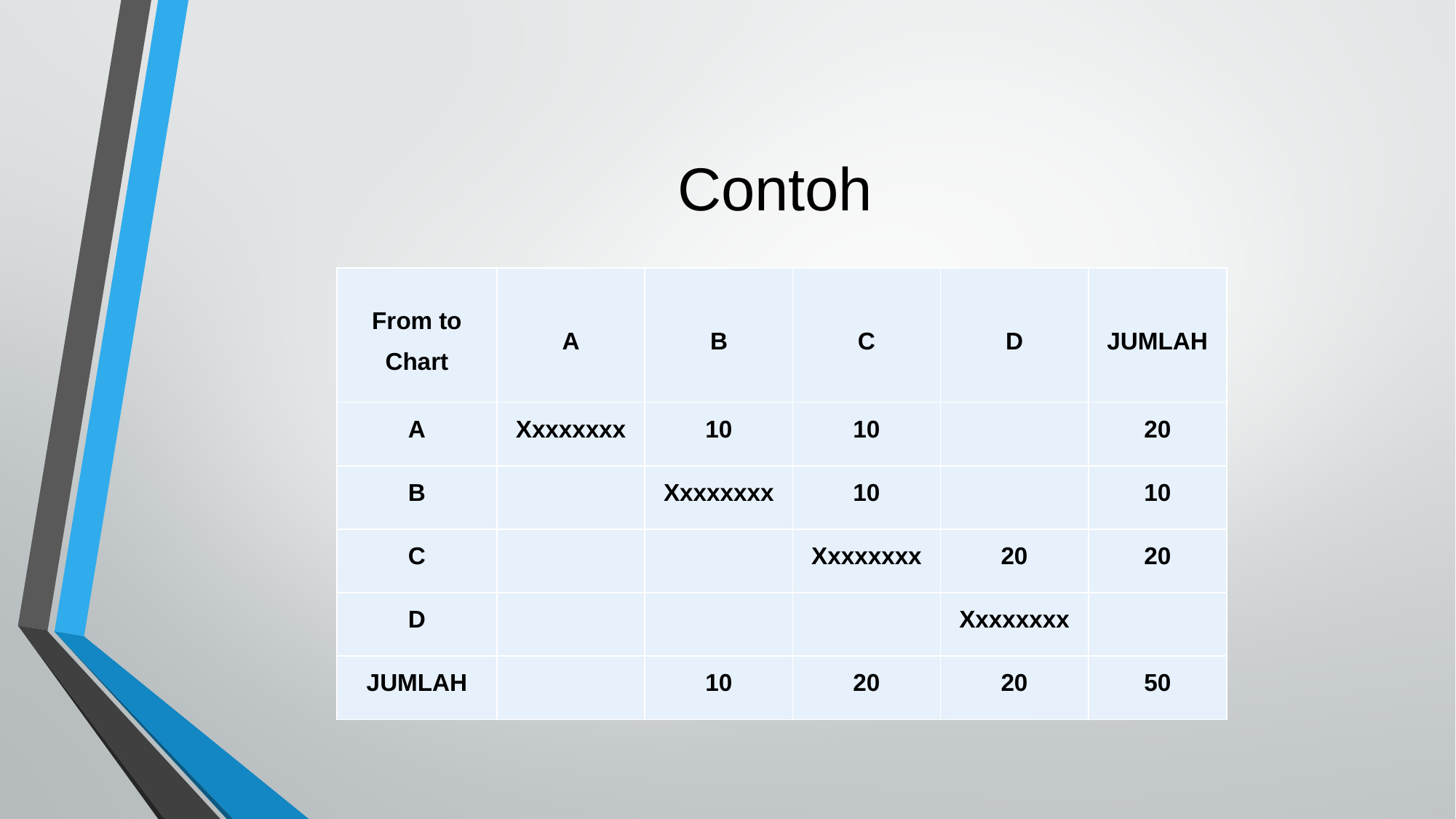

# Contoh
| From to Chart | A | B | C | D | JUMLAH |
| --- | --- | --- | --- | --- | --- |
| A | Xxxxxxxx | 10 | 10 |  | 20 |
| B |  | Xxxxxxxx | 10 |  | 10 |
| C |  |  | Xxxxxxxx | 20 | 20 |
| D |  |  |  | Xxxxxxxx |  |
| JUMLAH |  | 10 | 20 | 20 | 50 |